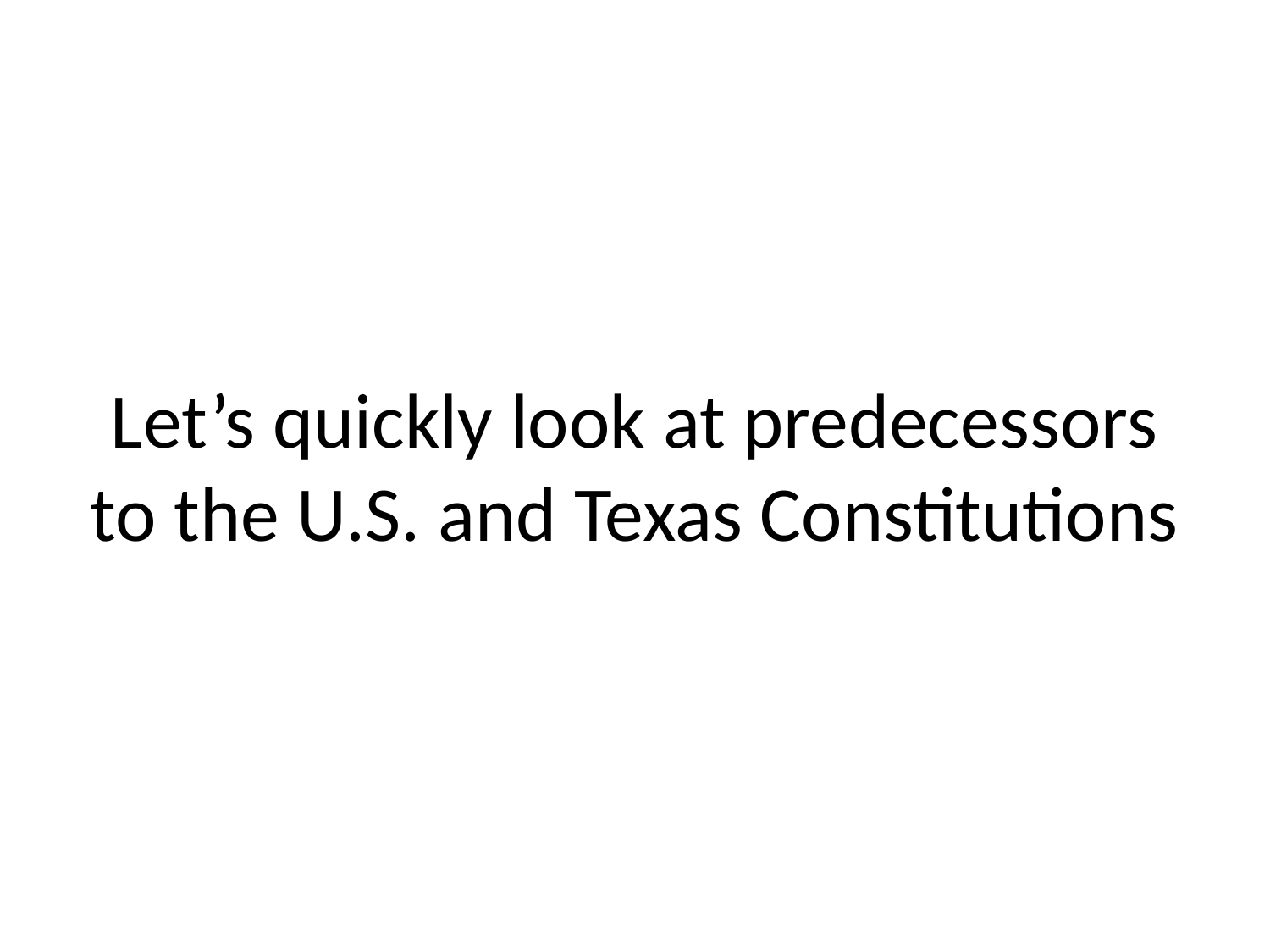

# Let’s quickly look at predecessors to the U.S. and Texas Constitutions